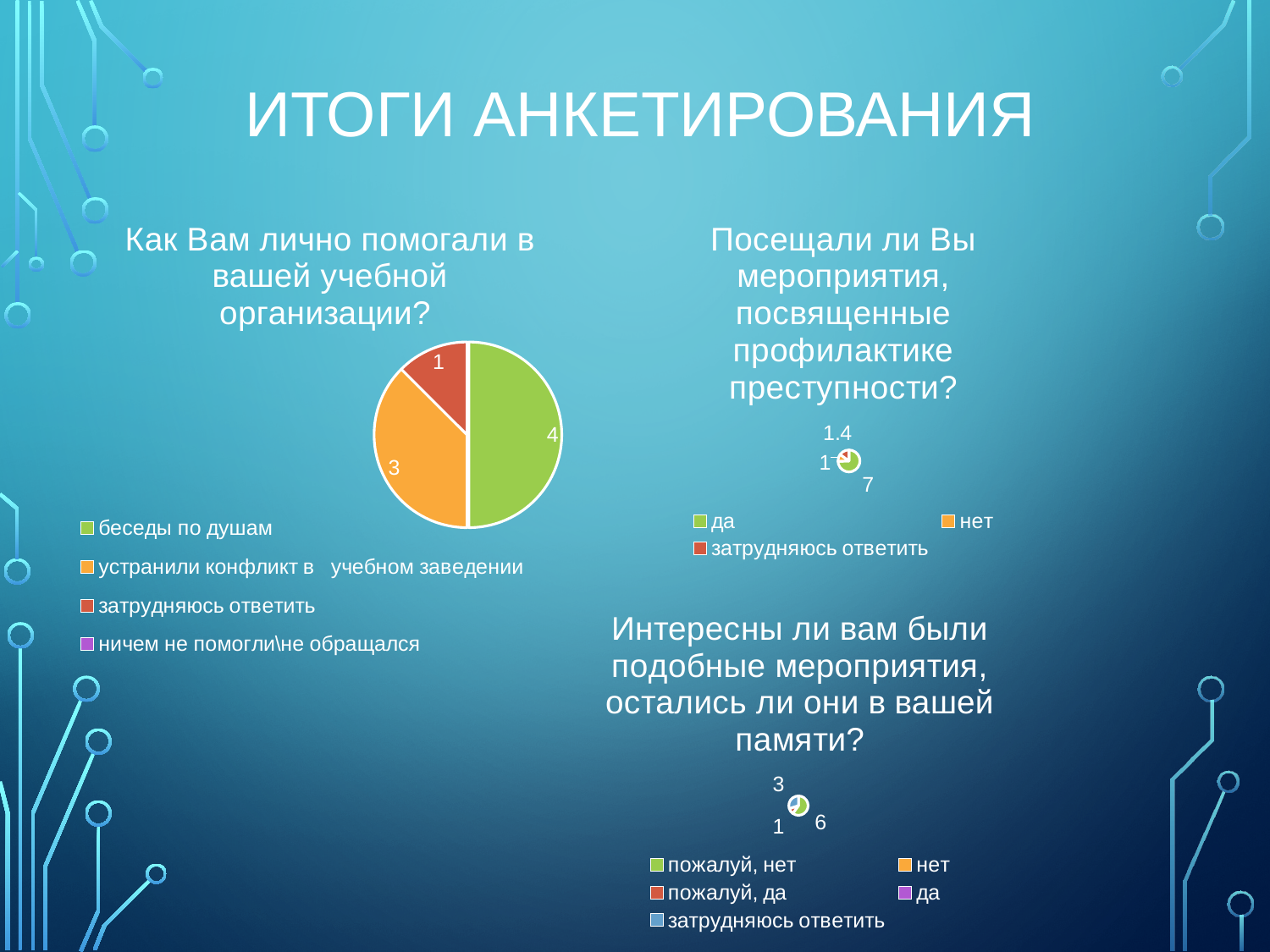

# Итоги анкетирования

### Chart:

| Category | Как Вам лично помогали в вашей учебной организации?  |
|---|---|
| беседы по душам | 4.0 |
| устранили конфликт в   учебном заведении | 3.0 |
| затрудняюсь ответить | 1.0 |
| ничем не помогли\не обращался | None |

### Chart:

| Category | Посещали ли Вы мероприятия, посвященные профилактике преступности? |
|---|---|
| да | 7.0 |
| нет | 1.0 |
| затрудняюсь ответить | 1.4 |

### Chart:

| Category | Интересны ли вам были подобные мероприятия, остались ли они в вашей памяти? |
|---|---|
| пожалуй, нет | 6.0 |
| нет | 0.0 |
| пожалуй, да | 1.0 |
| да | 0.0 |
| затрудняюсь ответить | 3.0 |